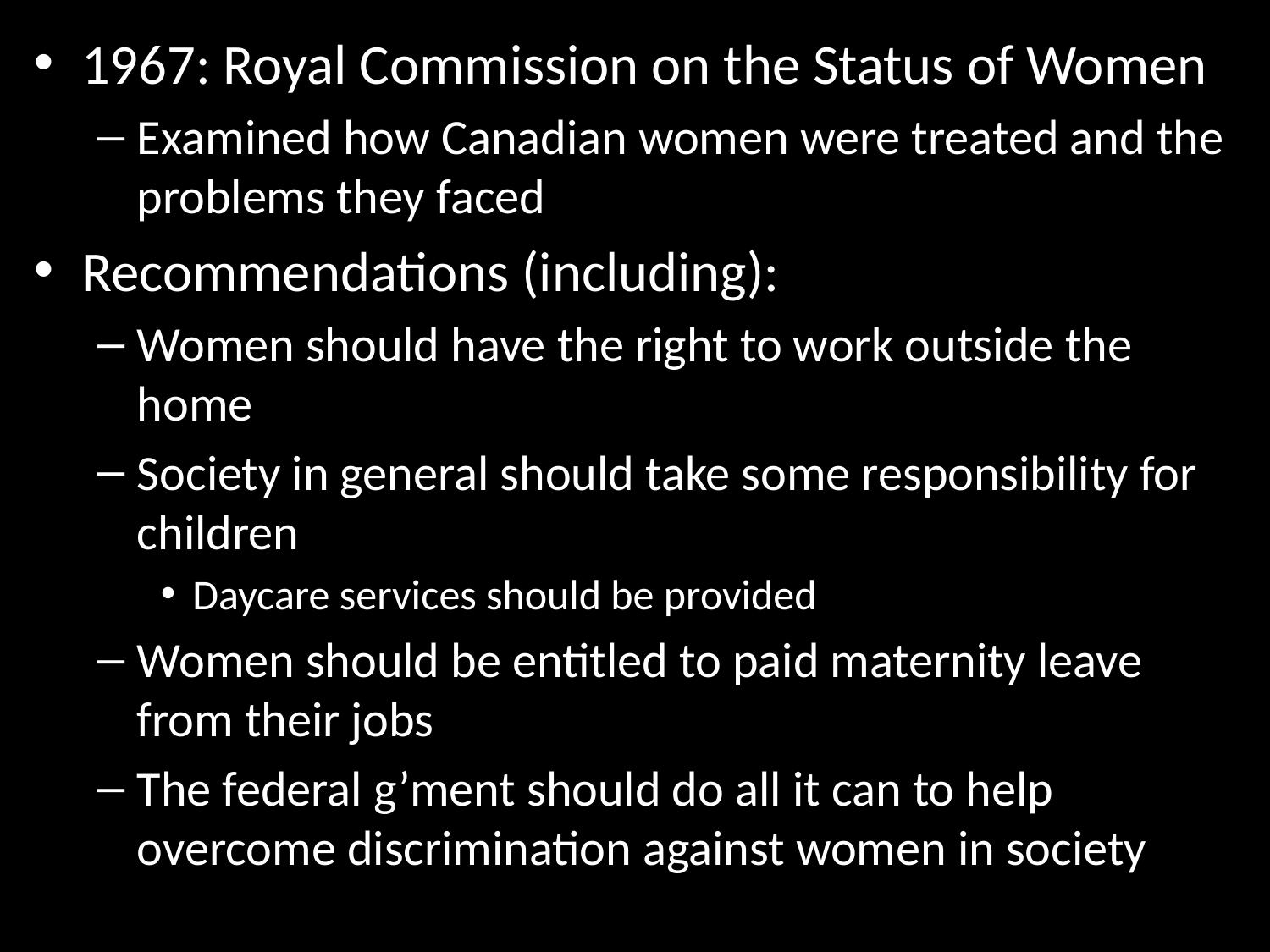

1967: Royal Commission on the Status of Women
Examined how Canadian women were treated and the problems they faced
Recommendations (including):
Women should have the right to work outside the home
Society in general should take some responsibility for children
Daycare services should be provided
Women should be entitled to paid maternity leave from their jobs
The federal g’ment should do all it can to help overcome discrimination against women in society